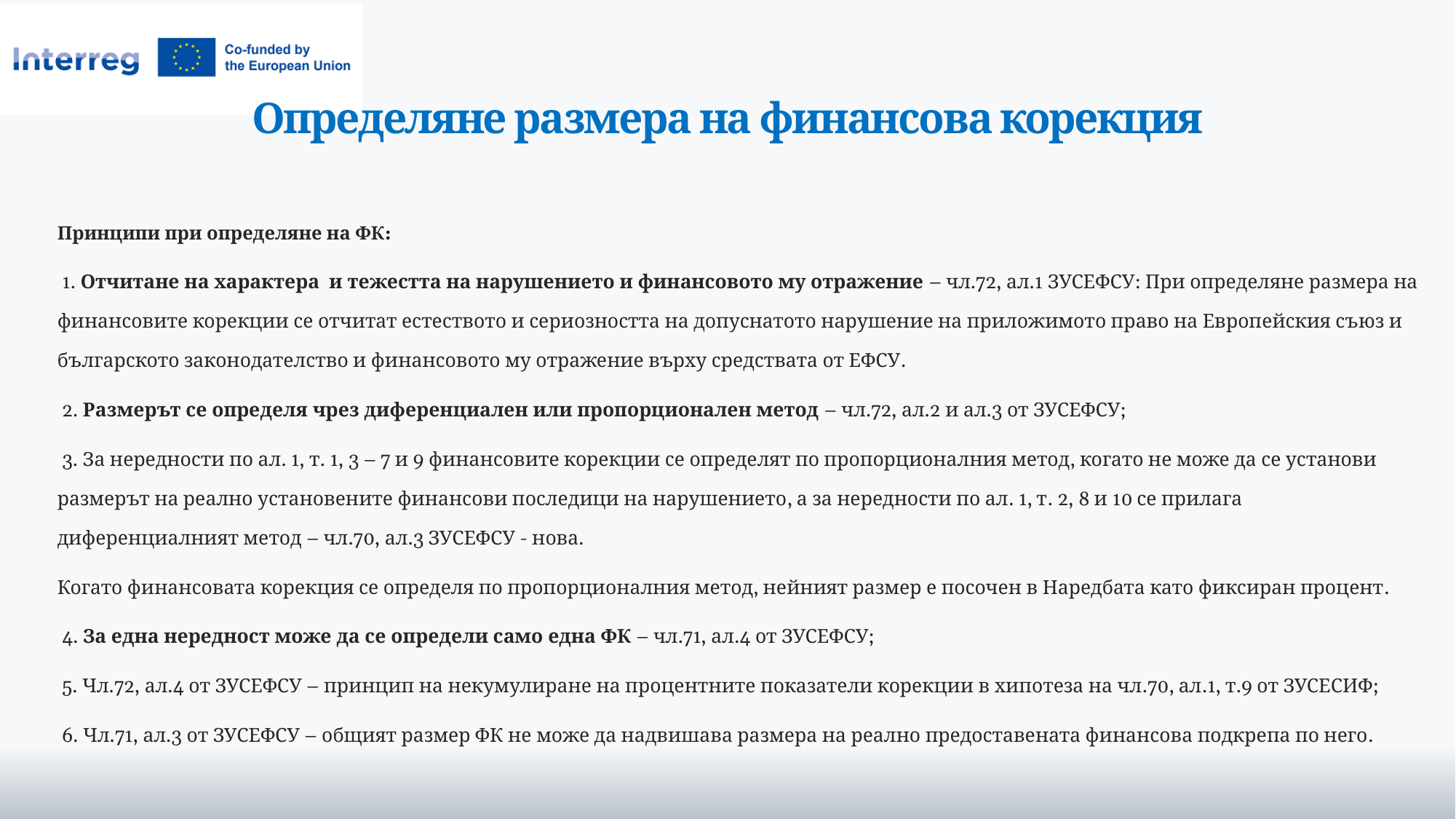

# Определяне размера на финансова корекция
Принципи при определяне на ФК:
 1. Отчитане на характера  и тежестта на нарушението и финансовото му отражение – чл.72, ал.1 ЗУСЕФСУ: При определяне размера на финансовите корекции се отчитат естеството и сериозността на допуснатото нарушение на приложимото право на Европейския съюз и българското законодателство и финансовото му отражение върху средствата от ЕФСУ.
 2. Размерът се определя чрез диференциален или пропорционален метод – чл.72, ал.2 и ал.3 от ЗУСЕФСУ;
 3. За нередности по ал. 1, т. 1, 3 – 7 и 9 финансовите корекции се определят по пропорционалния метод, когато не може да се установи размерът на реално установените финансови последици на нарушението, а за нередности по ал. 1, т. 2, 8 и 10 се прилага диференциалният метод – чл.70, ал.3 ЗУСЕФСУ - нова.
Когато финансовата корекция се определя по пропорционалния метод, нейният размер е посочен в Наредбата като фиксиран процент.
 4. За една нередност може да се определи само една ФК – чл.71, ал.4 от ЗУСЕФСУ;
 5. Чл.72, ал.4 от ЗУСЕФСУ – принцип на некумулиране на процентните показатели корекции в хипотеза на чл.70, ал.1, т.9 от ЗУСЕСИФ;
 6. Чл.71, ал.3 от ЗУСЕФСУ – общият размер ФК не може да надвишава размера на реално предоставената финансова подкрепа по него.